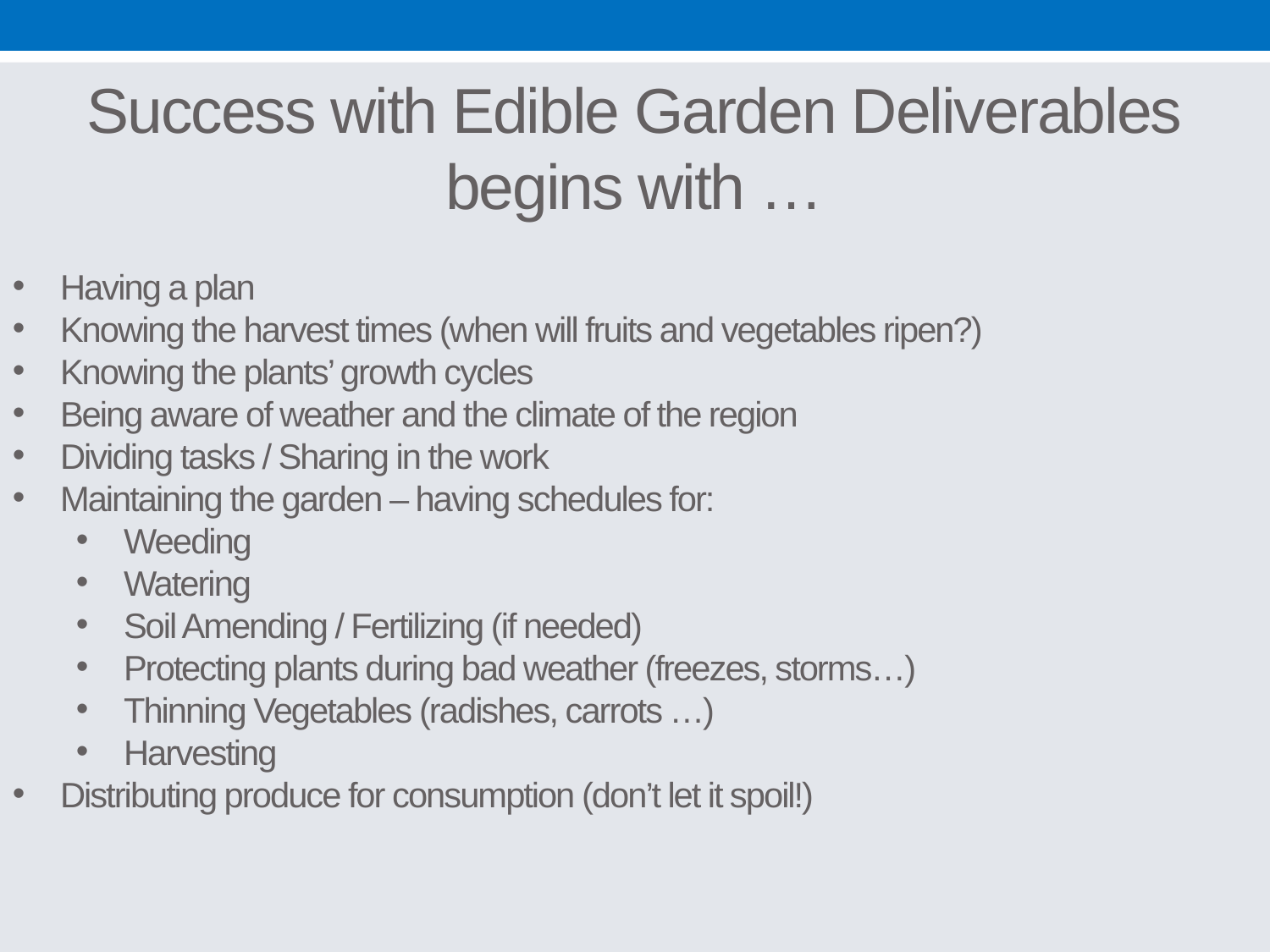

Success with Edible Garden Deliverables
begins with …

Having a plan
Knowing the harvest times (when will fruits and vegetables ripen?)
Knowing the plants’ growth cycles
Being aware of weather and the climate of the region
Dividing tasks / Sharing in the work
Maintaining the garden – having schedules for:
Weeding
Watering
Soil Amending / Fertilizing (if needed)
Protecting plants during bad weather (freezes, storms…)
Thinning Vegetables (radishes, carrots …)
Harvesting
Distributing produce for consumption (don’t let it spoil!)